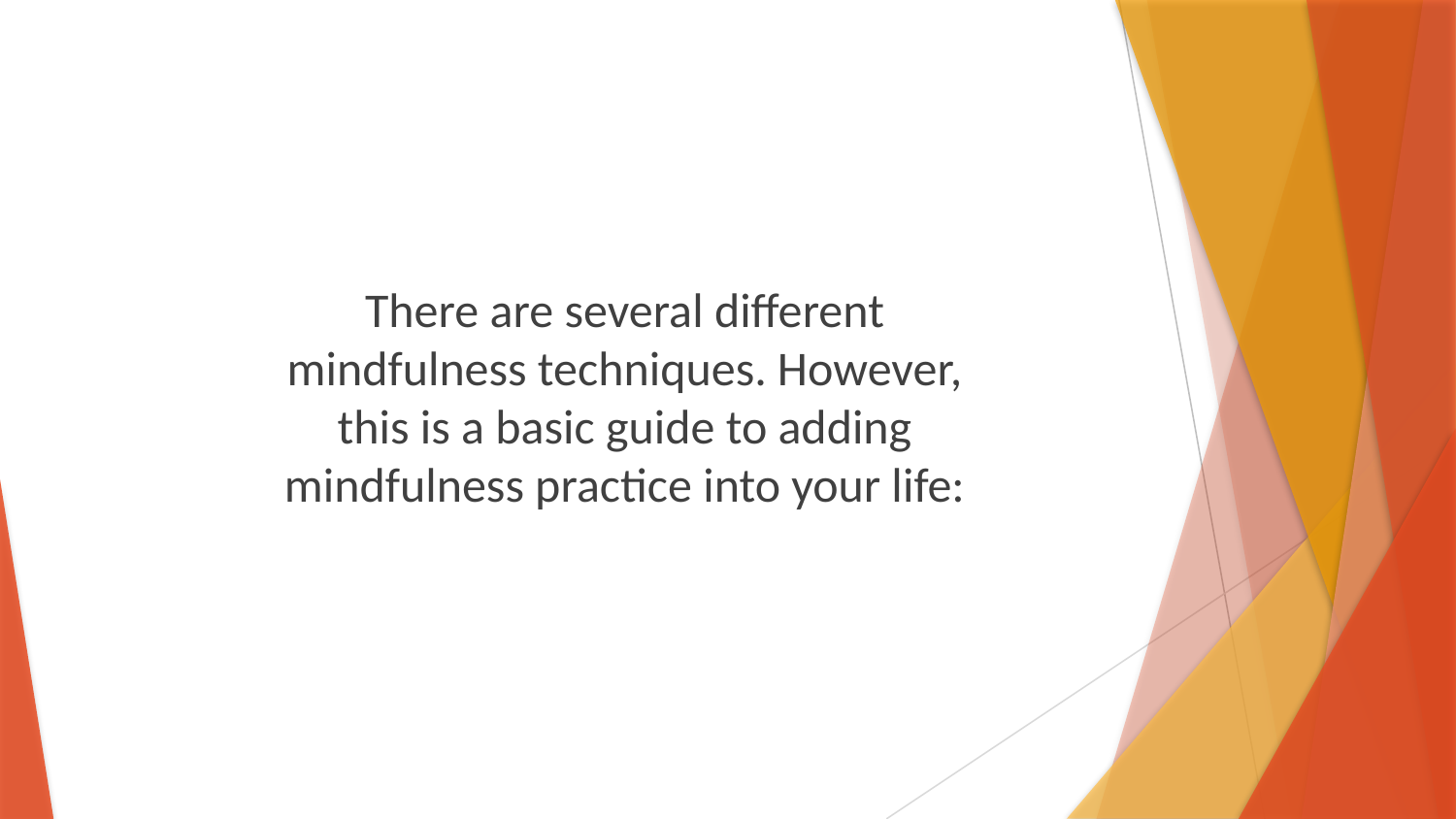

There are several different mindfulness techniques. However, this is a basic guide to adding mindfulness practice into your life: